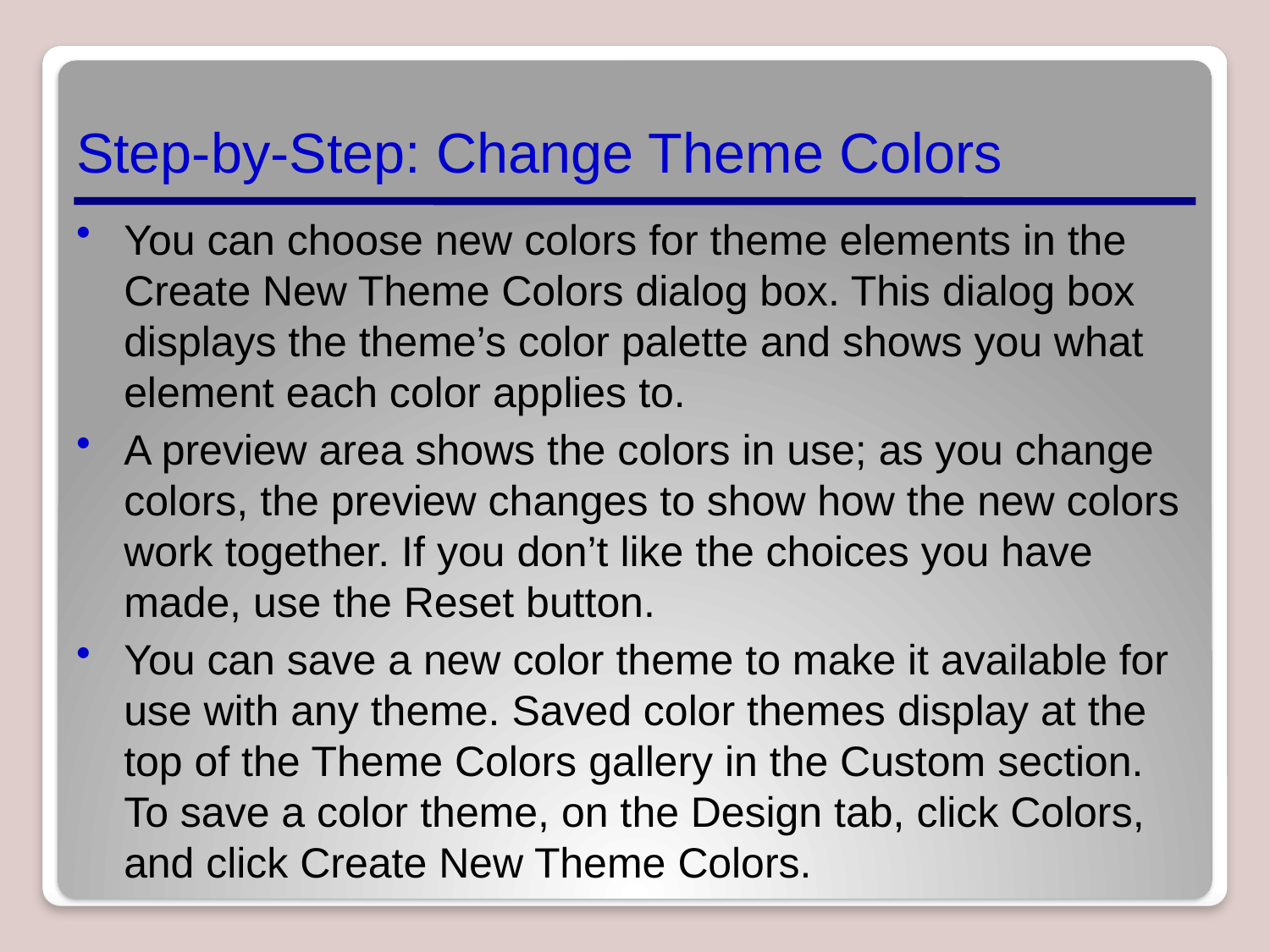

# Step-by-Step: Change Theme Colors
You can choose new colors for theme elements in the Create New Theme Colors dialog box. This dialog box displays the theme’s color palette and shows you what element each color applies to.
A preview area shows the colors in use; as you change colors, the preview changes to show how the new colors work together. If you don’t like the choices you have made, use the Reset button.
You can save a new color theme to make it available for use with any theme. Saved color themes display at the top of the Theme Colors gallery in the Custom section. To save a color theme, on the Design tab, click Colors, and click Create New Theme Colors.